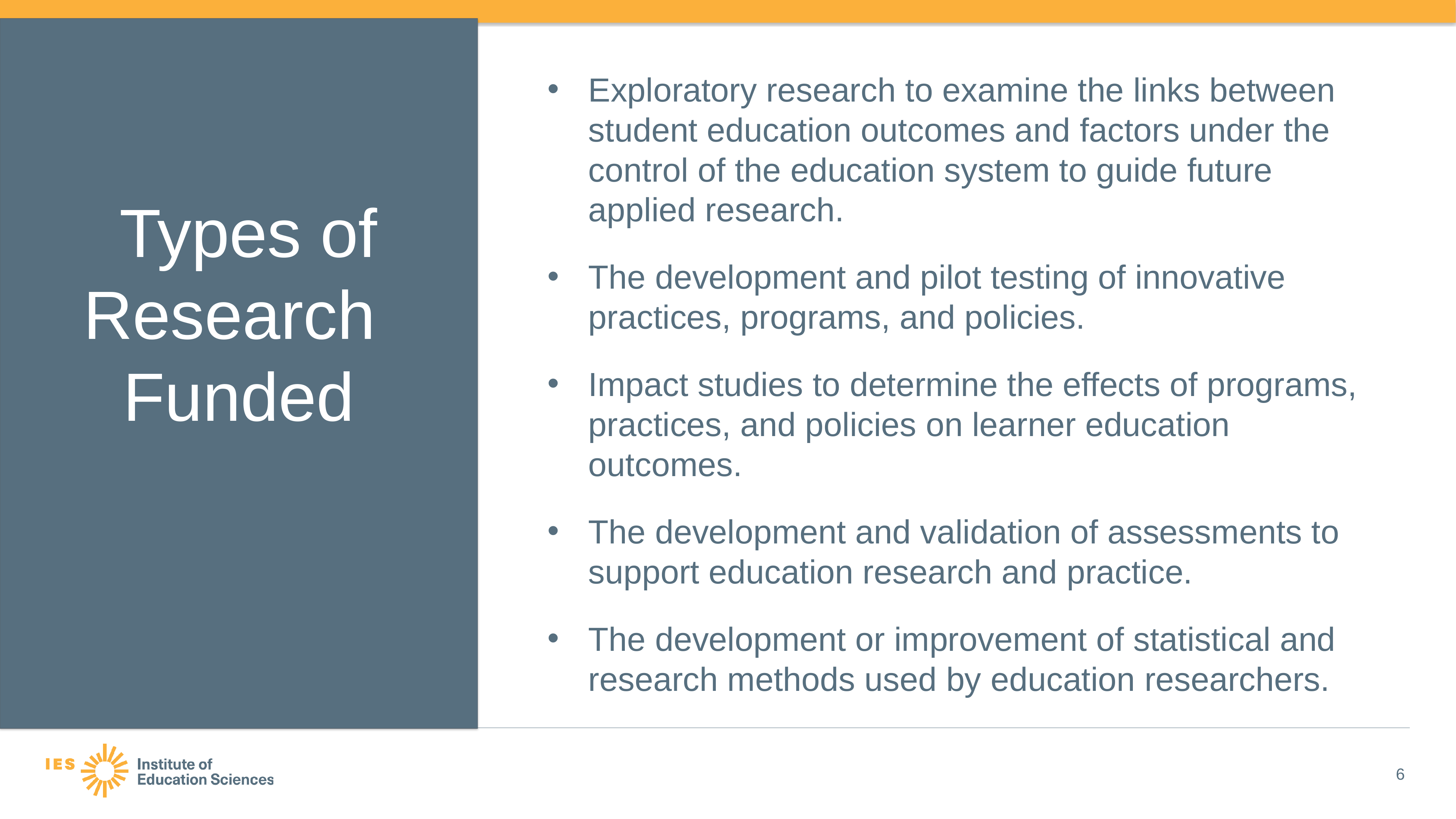

Exploratory research to examine the links between student education outcomes and factors under the control of the education system to guide future applied research.
The development and pilot testing of innovative practices, programs, and policies.
Impact studies to determine the effects of programs, practices, and policies on learner education outcomes.
The development and validation of assessments to support education research and practice.
The development or improvement of statistical and research methods used by education researchers.
# Types of Research Funded
6